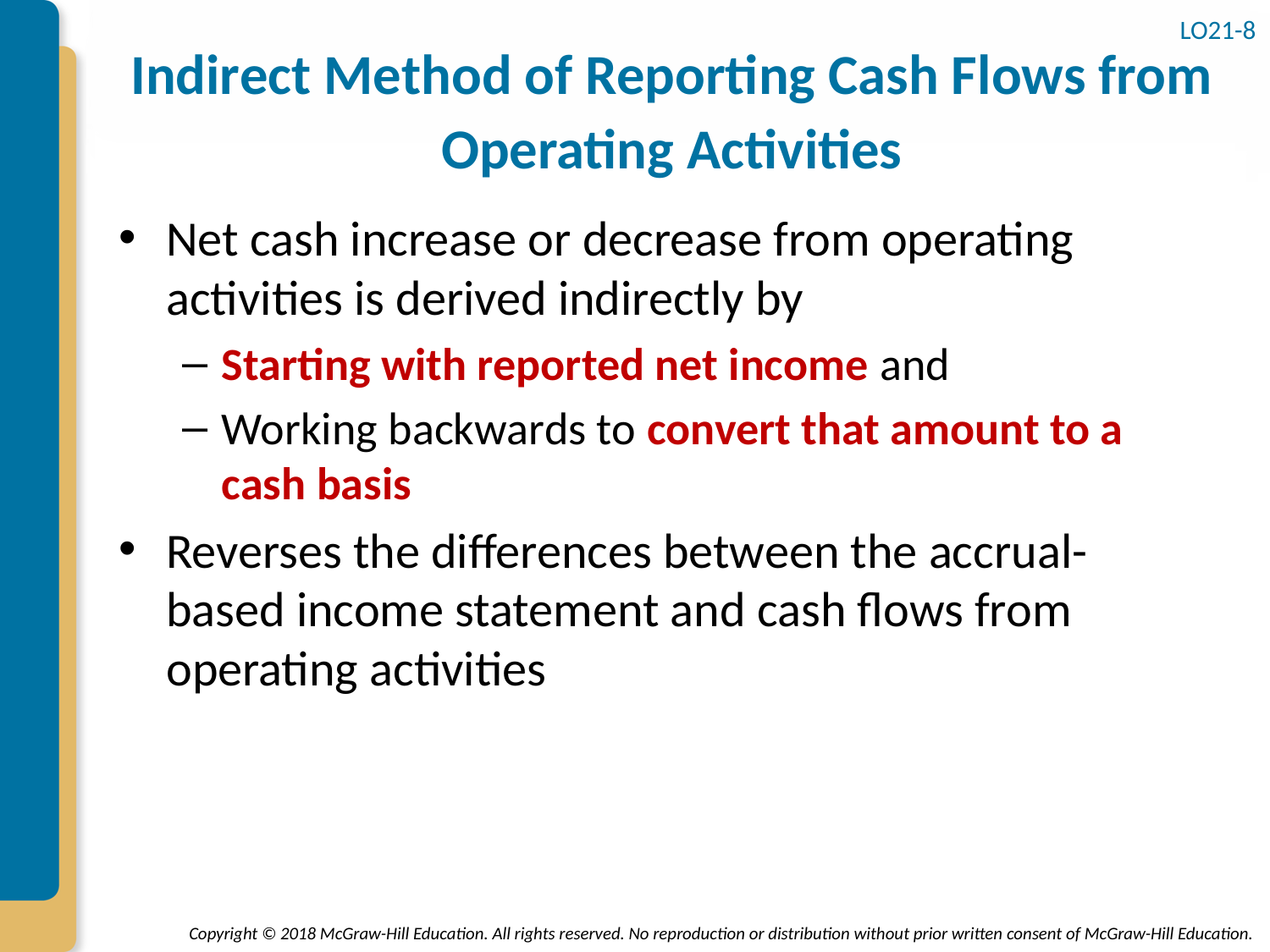

# Indirect Method of Reporting Cash Flows from Operating Activities
LO21-8
Net cash increase or decrease from operating activities is derived indirectly by
Starting with reported net income and
Working backwards to convert that amount to a cash basis
Reverses the differences between the accrual-based income statement and cash flows from operating activities